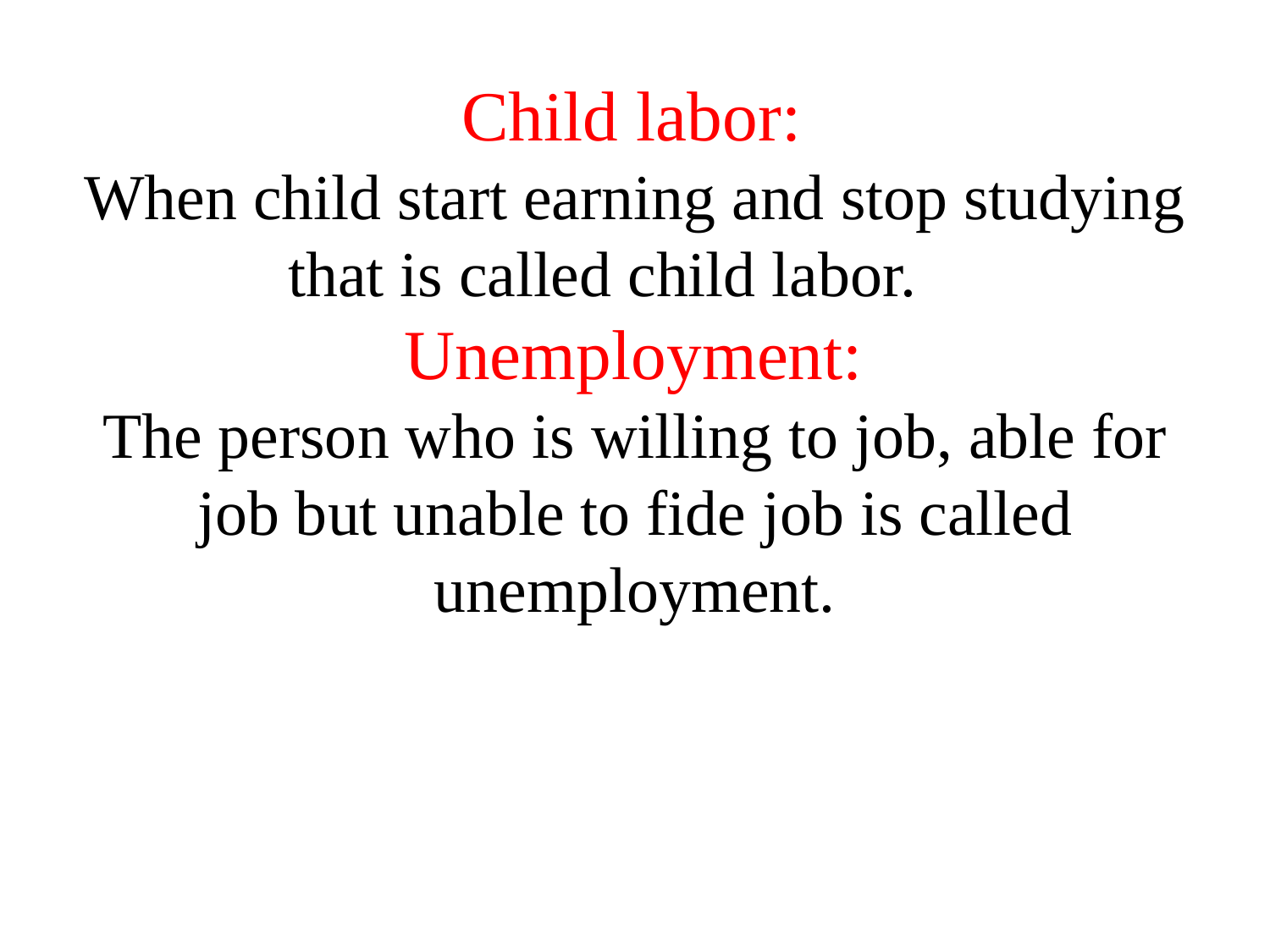

# Child labor: When child start earning and stop studying that is called child labor. Unemployment: The person who is willing to job, able for job but unable to fide job is called unemployment.